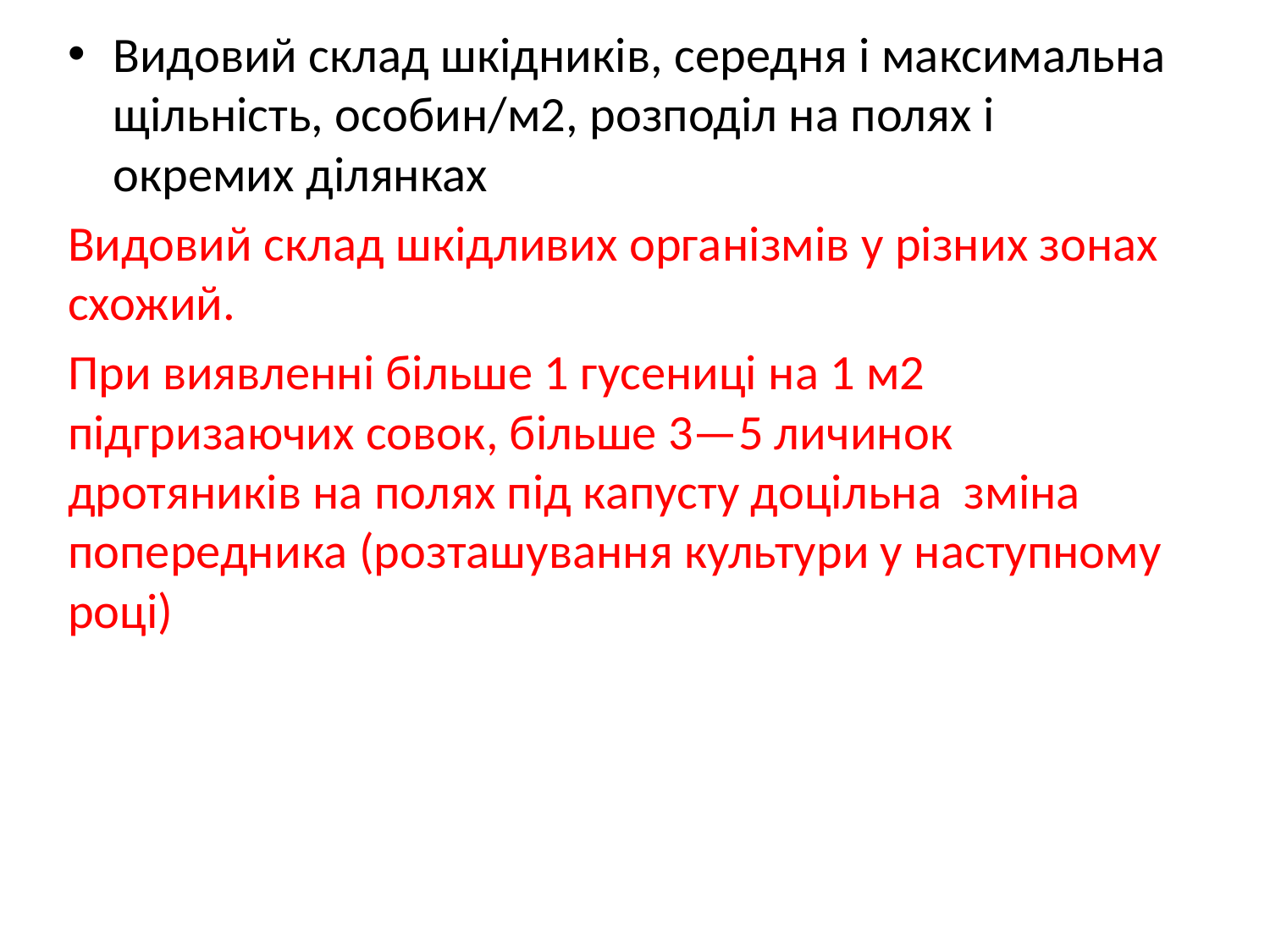

Видовий склад шкідників, середня і максимальна щільність, особин/м2, розподіл на полях і окремих ділянках
Видовий склад шкідливих організмів у різних зонах схожий.
При виявленні більше 1 гусениці на 1 м2 підгризаючих совок, більше 3—5 личинок дротяників на полях під капусту доцільна  зміна попередника (розташування культури у наступному році)